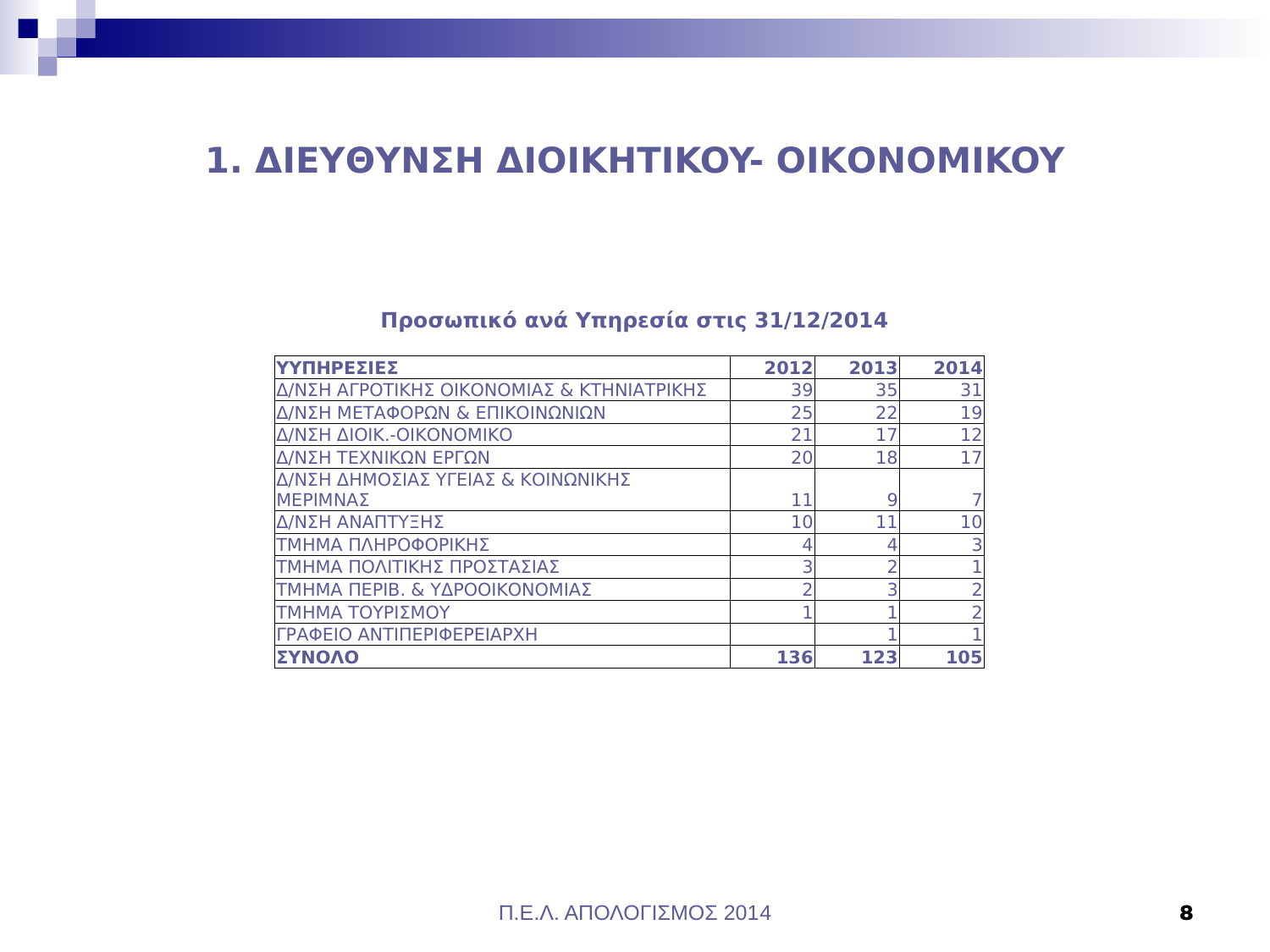

# 1. ΔΙΕΥΘΥΝΣΗ ΔΙΟΙΚHTIKOY- ΟΙΚΟΝOMIKOY

Προσωπικό ανά Υπηρεσία στις 31/12/2014

| YΥΠΗΡΕΣΙΕΣ | 2012 | 2013 | 2014 |
| --- | --- | --- | --- |
| Δ/ΝΣΗ ΑΓΡΟΤΙΚΗΣ ΟΙΚΟΝΟΜΙΑΣ & ΚΤΗΝΙΑΤΡΙΚΗΣ | 39 | 35 | 31 |
| Δ/ΝΣΗ ΜΕΤΑΦΟΡΩΝ & ΕΠΙΚΟΙΝΩΝΙΩΝ | 25 | 22 | 19 |
| Δ/ΝΣΗ ΔΙΟΙΚ.-ΟΙΚΟΝΟΜΙΚΟ | 21 | 17 | 12 |
| Δ/ΝΣΗ ΤΕΧΝΙΚΩΝ ΕΡΓΩΝ | 20 | 18 | 17 |
| Δ/ΝΣΗ ΔΗΜΟΣΙΑΣ ΥΓΕΙΑΣ & ΚΟΙΝΩΝΙΚΗΣ ΜΕΡΙΜΝΑΣ | 11 | 9 | 7 |
| Δ/ΝΣΗ ΑΝΑΠΤΥΞΗΣ | 10 | 11 | 10 |
| ΤΜΗΜΑ ΠΛΗΡΟΦΟΡΙΚΗΣ | 4 | 4 | 3 |
| ΤΜΗΜΑ ΠΟΛΙΤΙΚΗΣ ΠΡΟΣΤΑΣΙΑΣ | 3 | 2 | 1 |
| ΤΜΗΜΑ ΠΕΡΙΒ. & ΥΔΡΟΟΙΚΟΝΟΜΙΑΣ | 2 | 3 | 2 |
| ΤΜΗΜΑ ΤΟΥΡΙΣΜΟΥ | 1 | 1 | 2 |
| ΓΡΑΦΕΙΟ ΑΝΤΙΠΕΡΙΦΕΡΕΙΑΡΧΗ |  | 1 | 1 |
| ΣΥΝΟΛΟ | 136 | 123 | 105 |
Π.Ε.Λ. ΑΠΟΛΟΓΙΣΜΟΣ 2014
8